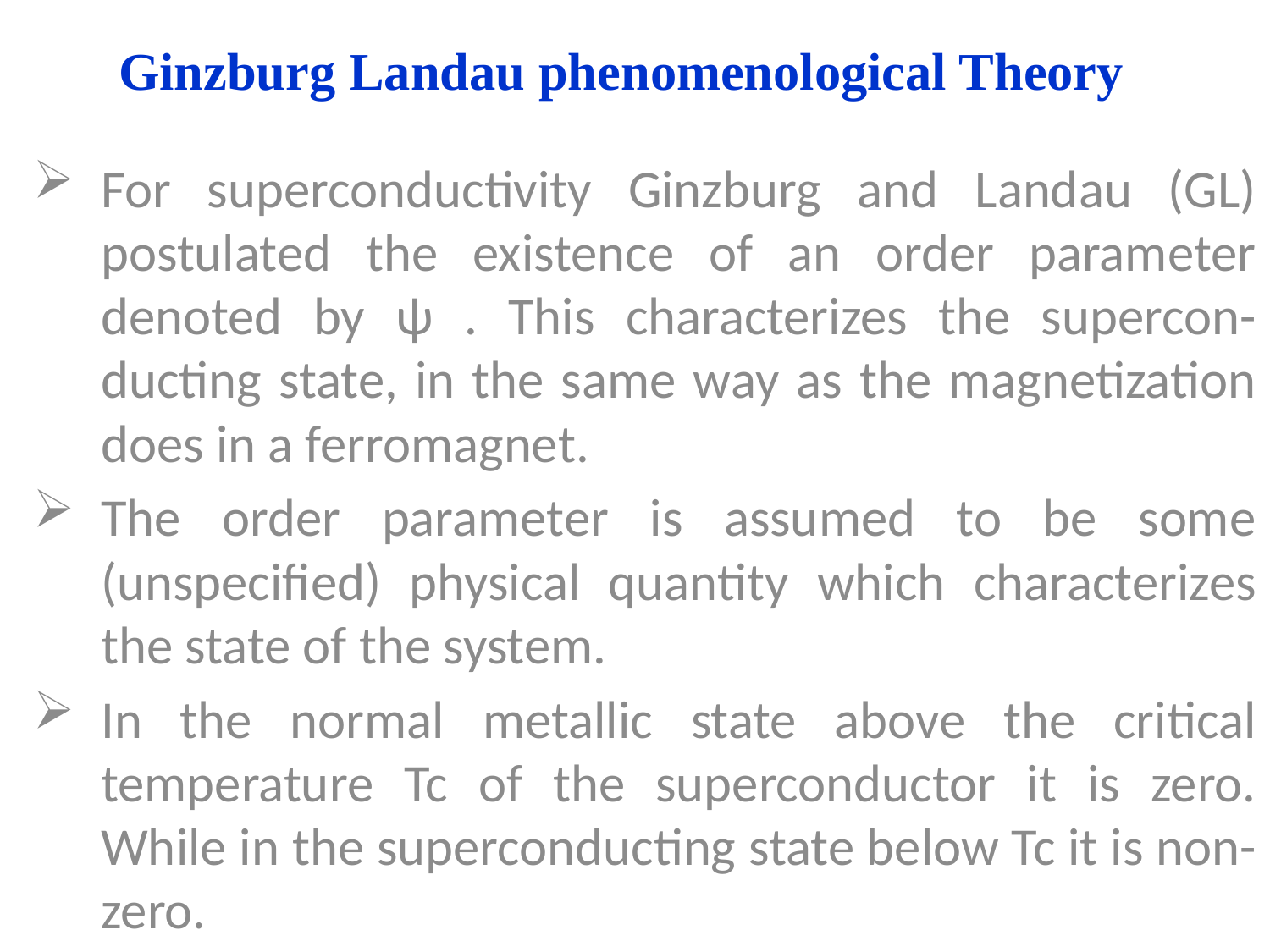

# Ginzburg Landau phenomenological Theory
For superconductivity Ginzburg and Landau (GL) postulated the existence of an order parameter denoted by ψ . This characterizes the supercon-ducting state, in the same way as the magnetization does in a ferromagnet.
The order parameter is assumed to be some (unspecified) physical quantity which characterizes the state of the system.
In the normal metallic state above the critical temperature Tc of the superconductor it is zero. While in the superconducting state below Tc it is non-zero.